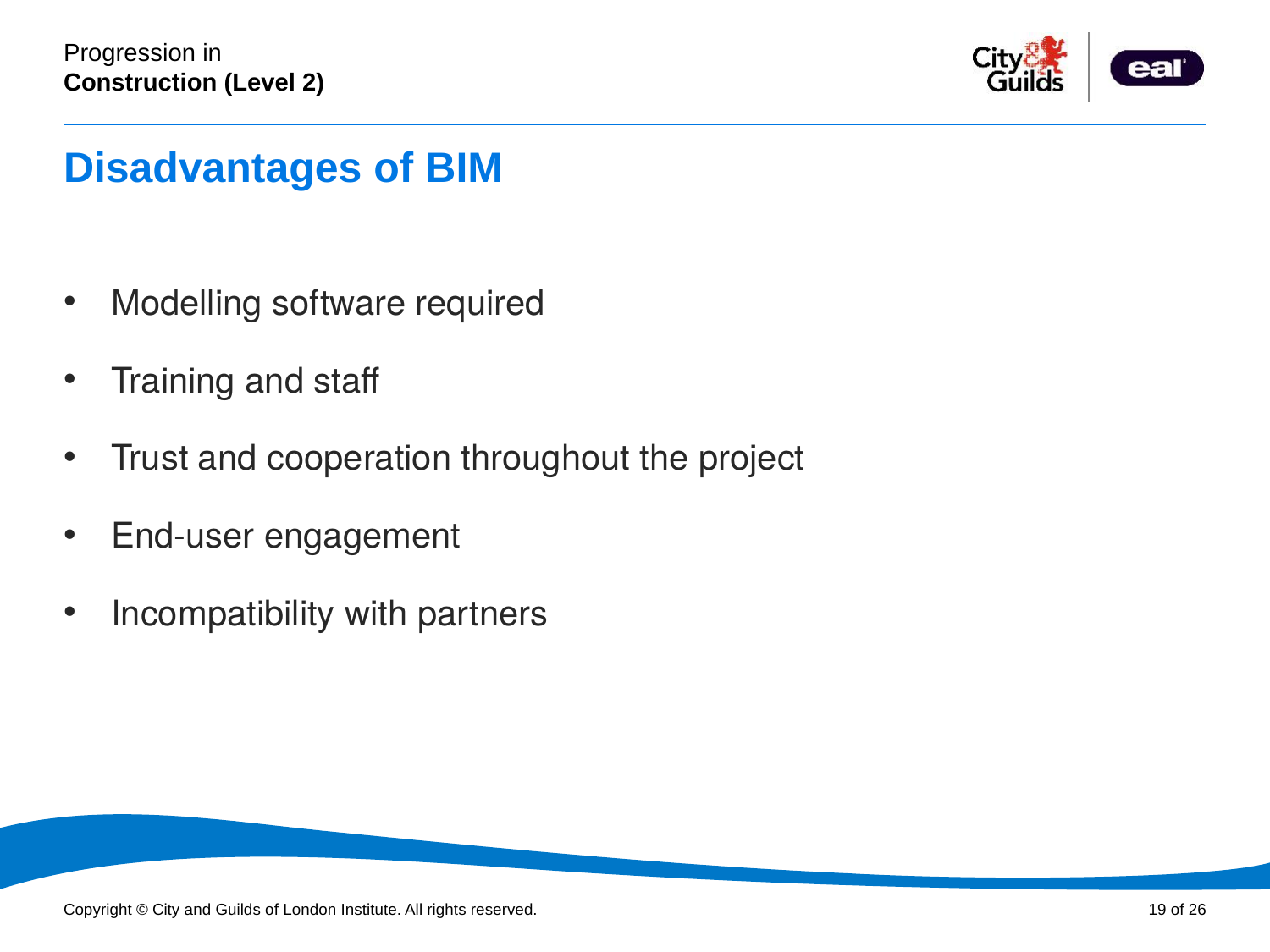

# Disadvantages of BIM
Modelling software required
Training and staff
Trust and cooperation throughout the project
End-user engagement
Incompatibility with partners